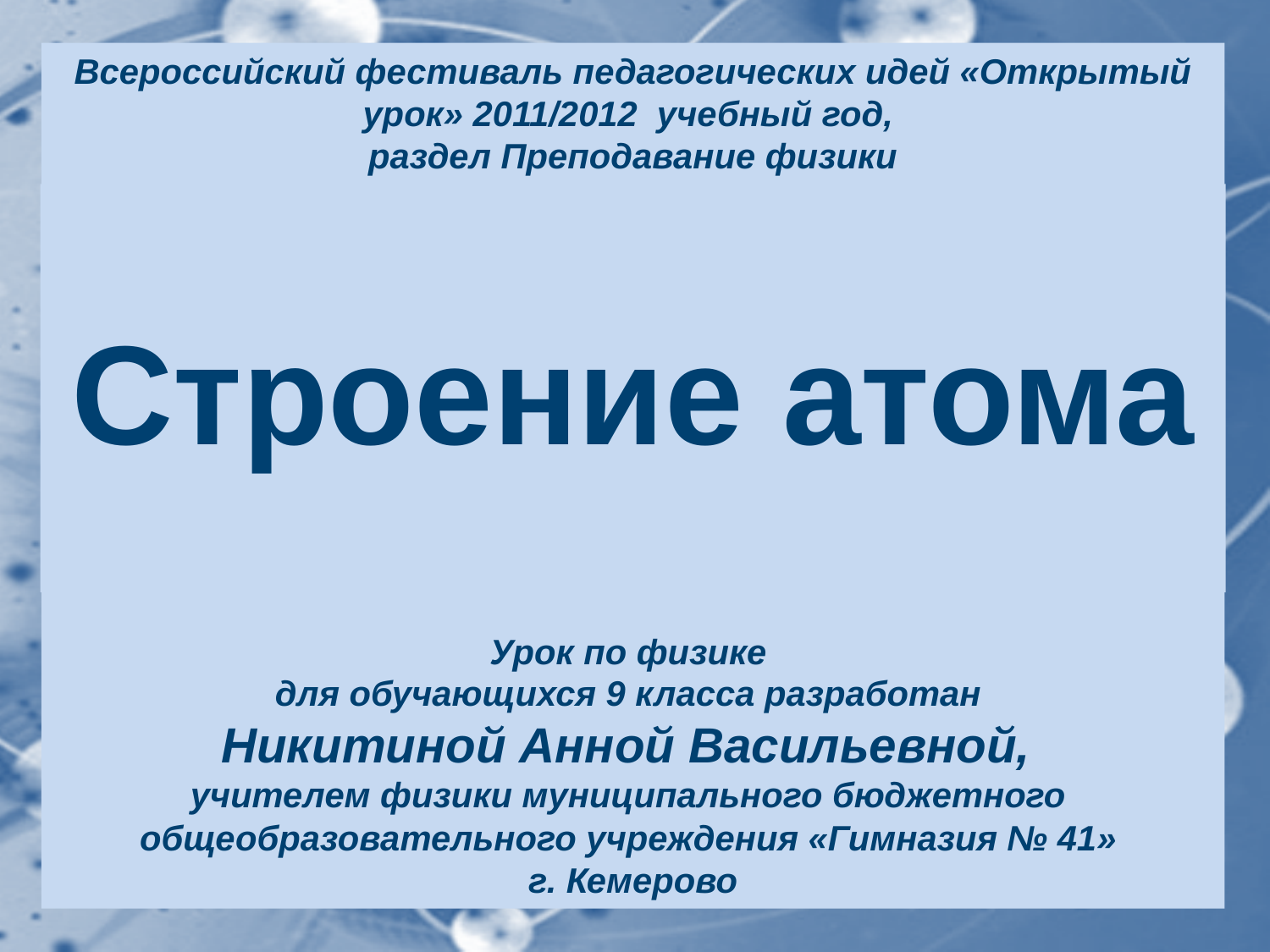

Всероссийский фестиваль педагогических идей «Открытый урок» 2011/2012  учебный год,
раздел Преподавание физики

# Строение атома

Урок по физике
для обучающихся 9 класса разработан
Никитиной Анной Васильевной,
учителем физики муниципального бюджетного  общеобразовательного учреждения «Гимназия № 41»
г. Кемерово